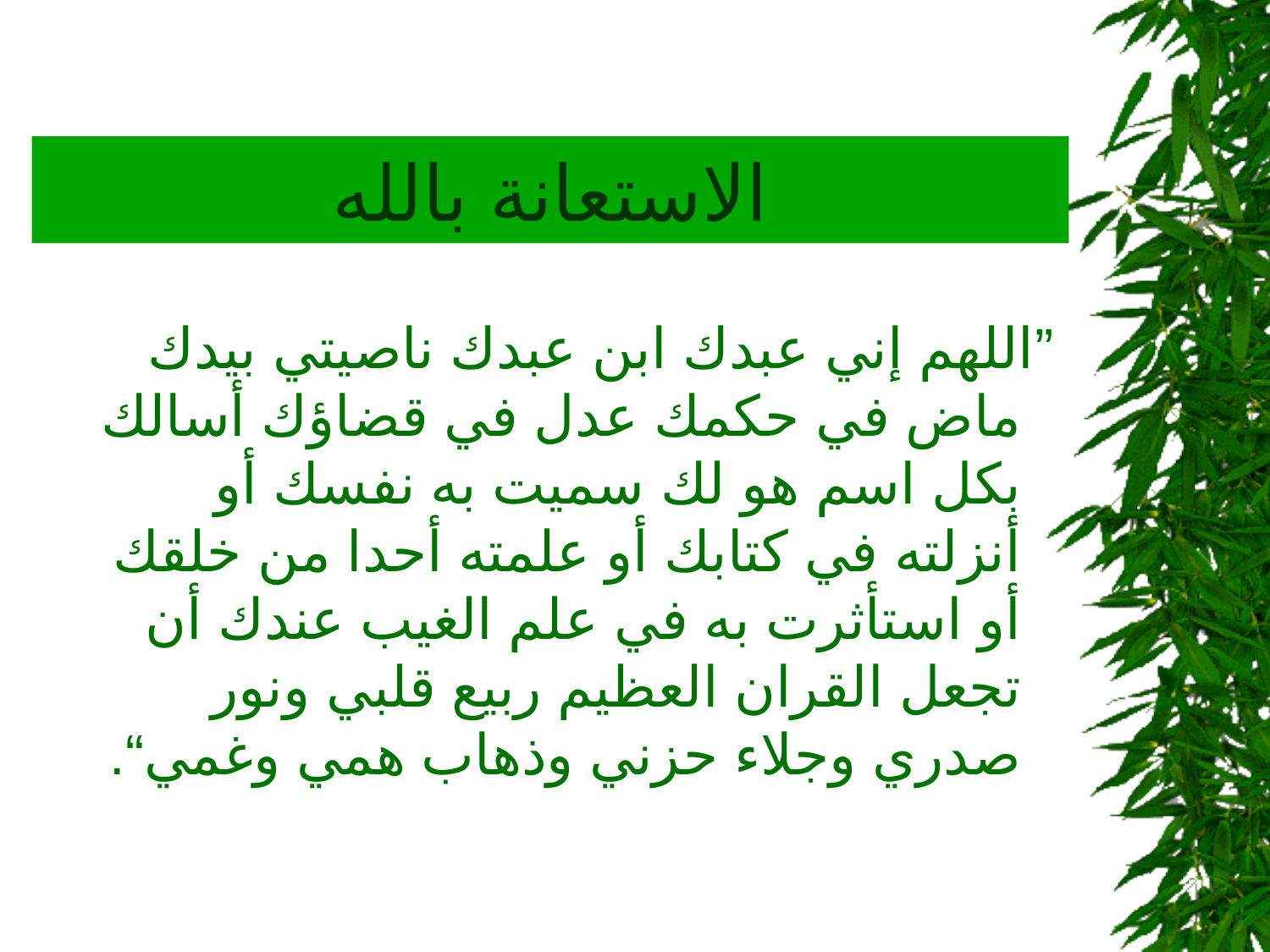

# الاستعانة بالله
 ”اللهم إني عبدك ابن عبدك ناصيتي بيدك ماض في حكمك عدل في قضاؤك أسالك بكل اسم هو لك سميت به نفسك أو أنزلته في كتابك أو علمته أحدا من خلقك أو استأثرت به في علم الغيب عندك أن تجعل القران العظيم ربيع قلبي ونور صدري وجلاء حزني وذهاب همي وغمي“.